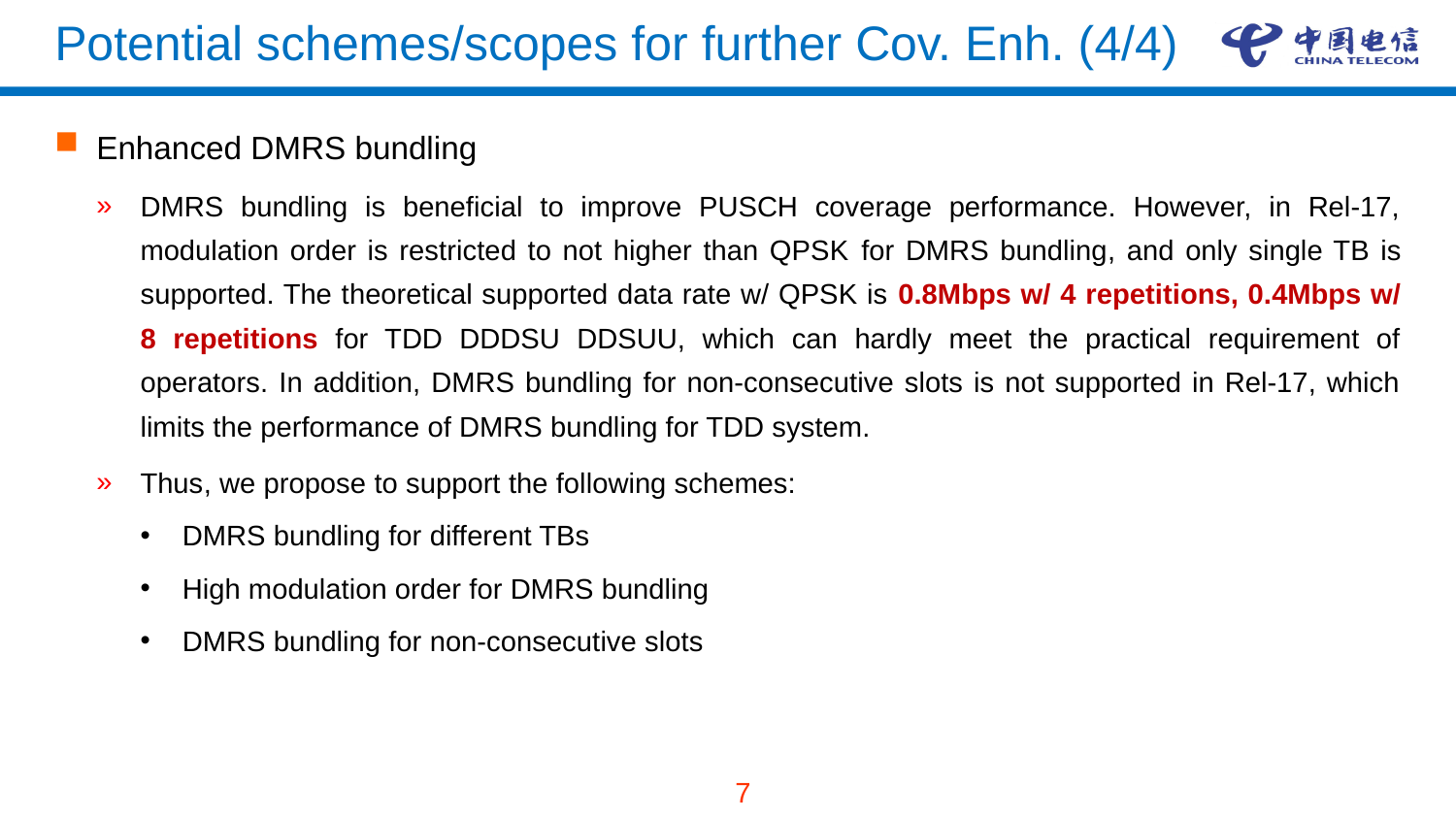

# Potential schemes/scopes for further Cov. Enh. (4/4)
Enhanced DMRS bundling
DMRS bundling is beneficial to improve PUSCH coverage performance. However, in Rel-17, modulation order is restricted to not higher than QPSK for DMRS bundling, and only single TB is supported. The theoretical supported data rate w/ QPSK is 0.8Mbps w/ 4 repetitions, 0.4Mbps w/ 8 repetitions for TDD DDDSU DDSUU, which can hardly meet the practical requirement of operators. In addition, DMRS bundling for non-consecutive slots is not supported in Rel-17, which limits the performance of DMRS bundling for TDD system.
Thus, we propose to support the following schemes:
DMRS bundling for different TBs
High modulation order for DMRS bundling
DMRS bundling for non-consecutive slots
7